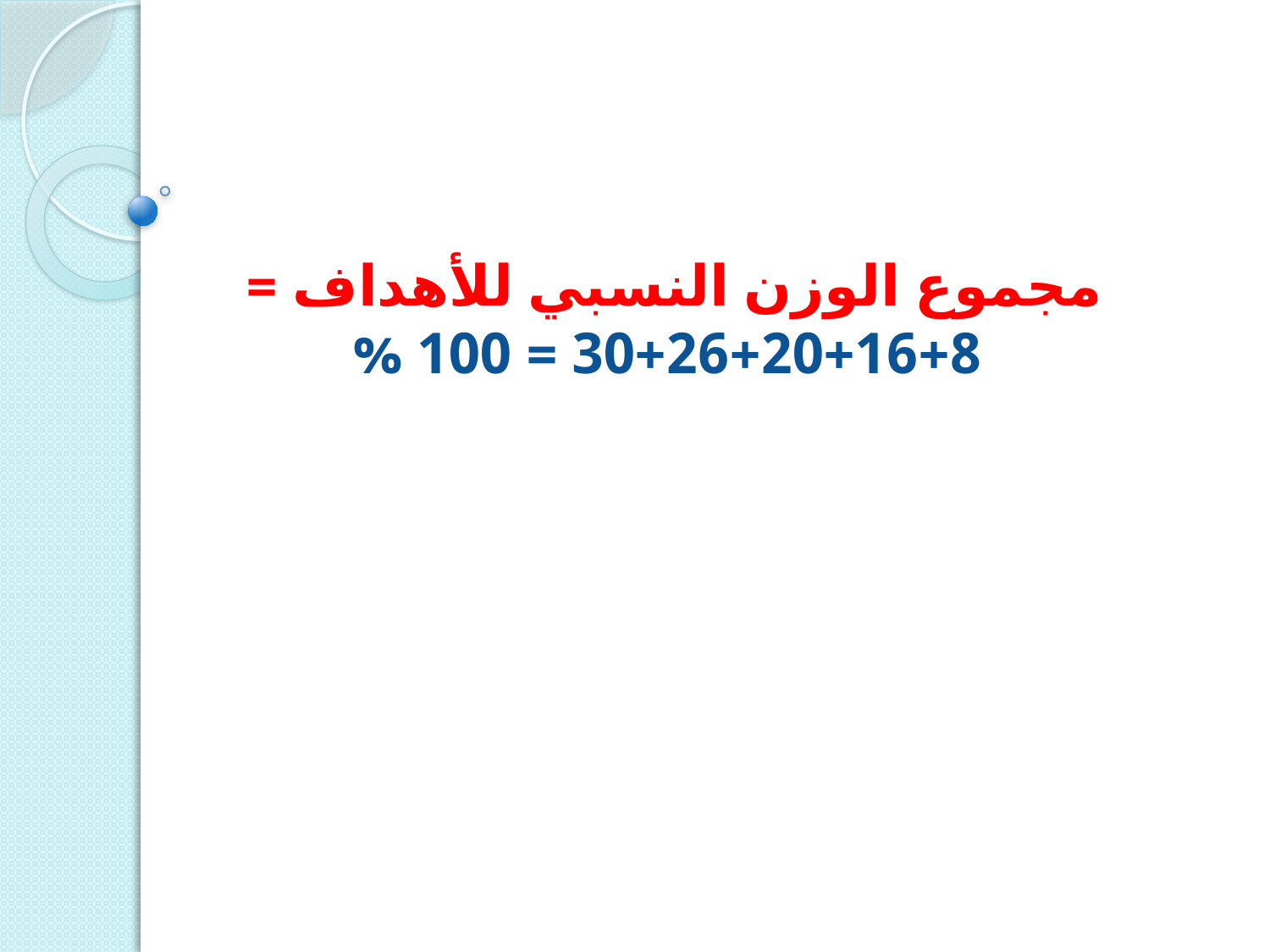

مجموع الوزن النسبي للأهداف =
 30+26+20+16+8 = 100 %